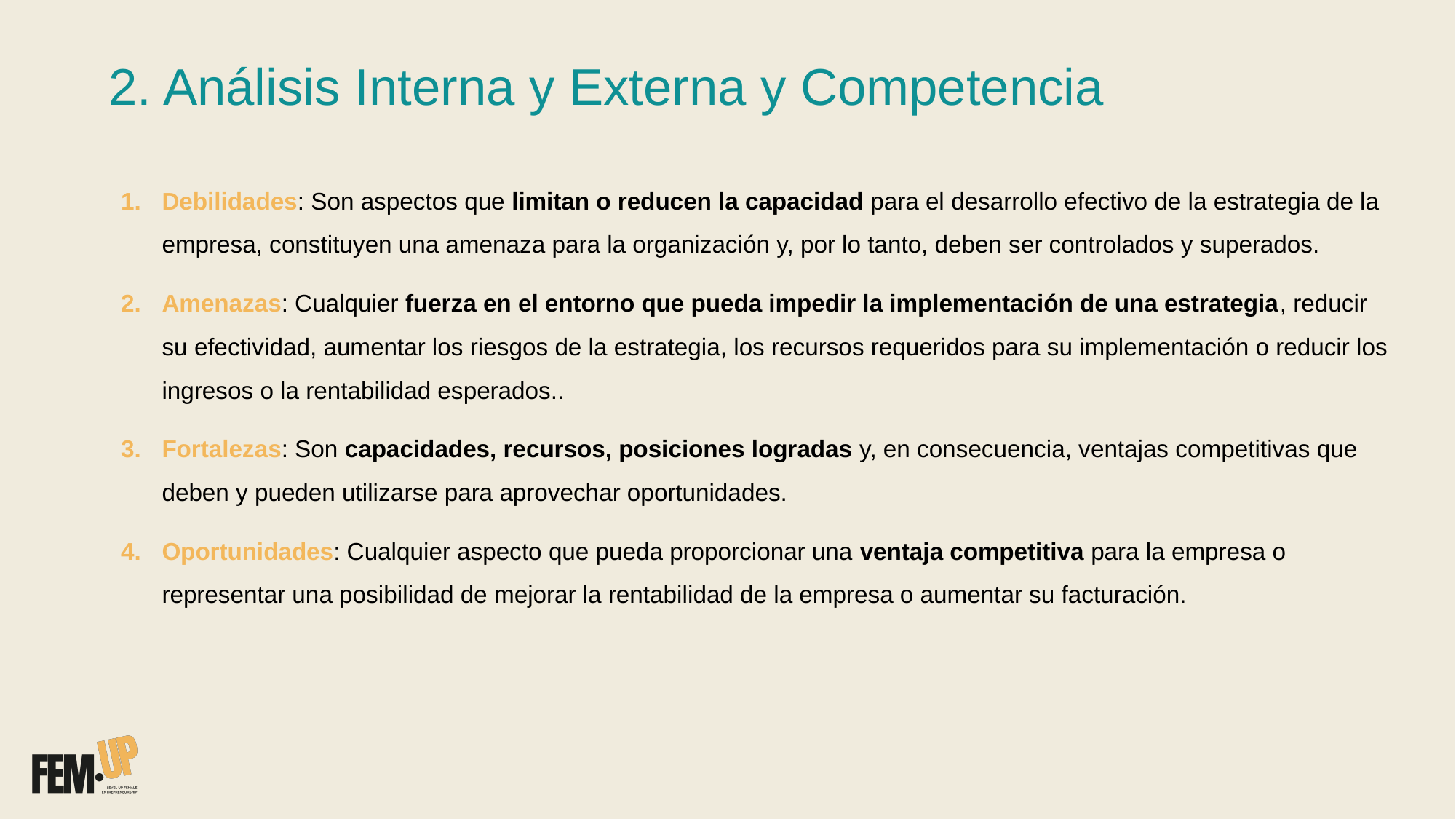

# 2. Análisis Interna y Externa y Competencia
Debilidades: Son aspectos que limitan o reducen la capacidad para el desarrollo efectivo de la estrategia de la empresa, constituyen una amenaza para la organización y, por lo tanto, deben ser controlados y superados.
Amenazas: Cualquier fuerza en el entorno que pueda impedir la implementación de una estrategia, reducir su efectividad, aumentar los riesgos de la estrategia, los recursos requeridos para su implementación o reducir los ingresos o la rentabilidad esperados..
Fortalezas: Son capacidades, recursos, posiciones logradas y, en consecuencia, ventajas competitivas que deben y pueden utilizarse para aprovechar oportunidades.
Oportunidades: Cualquier aspecto que pueda proporcionar una ventaja competitiva para la empresa o representar una posibilidad de mejorar la rentabilidad de la empresa o aumentar su facturación.